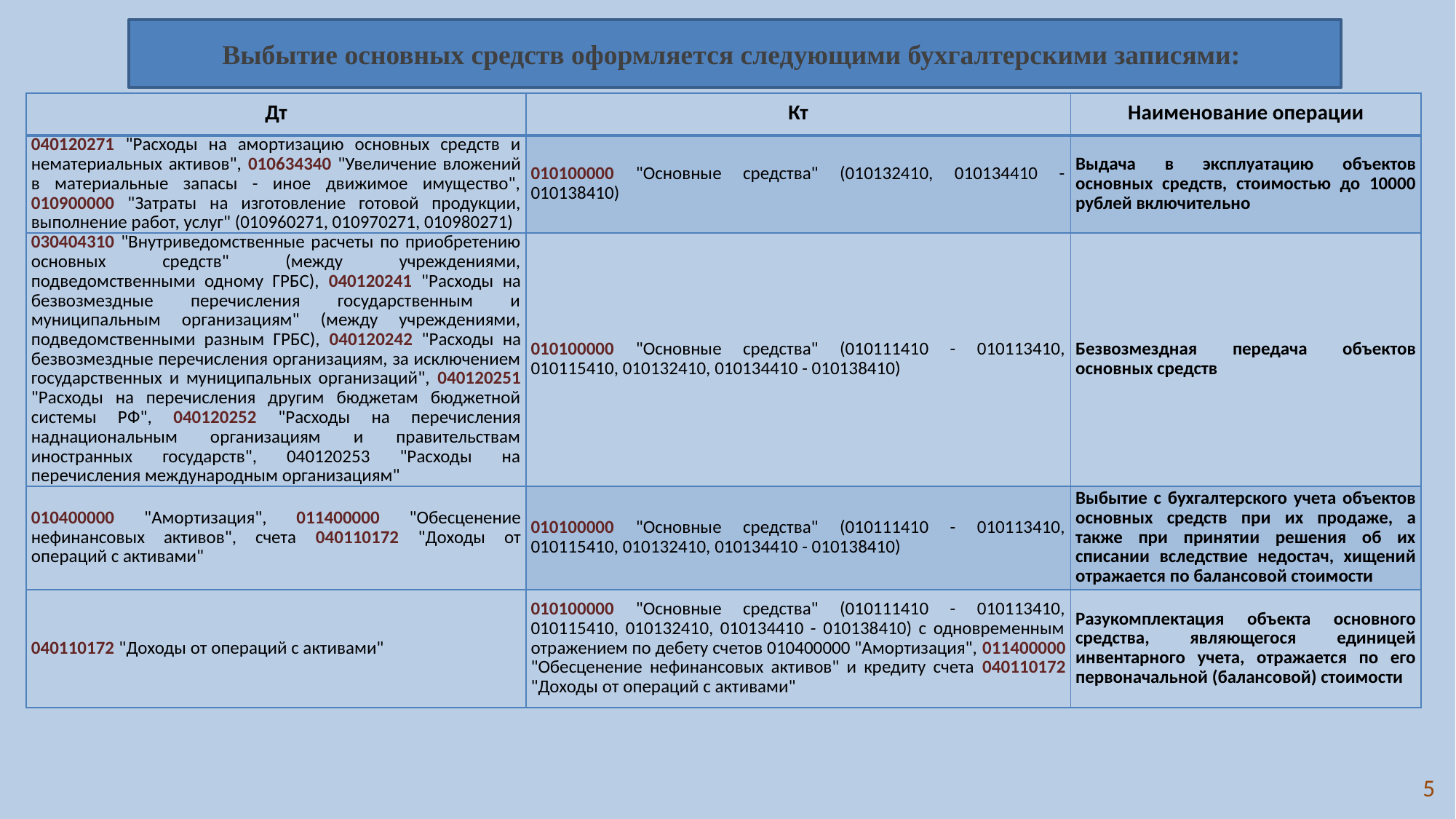

Выбытие основных средств оформляется следующими бухгалтерскими записями:
| Дт | Кт | Наименование операции |
| --- | --- | --- |
| 040120271 "Расходы на амортизацию основных средств и нематериальных активов", 010634340 "Увеличение вложений в материальные запасы - иное движимое имущество", 010900000 "Затраты на изготовление готовой продукции, выполнение работ, услуг" (010960271, 010970271, 010980271) | 010100000 "Основные средства" (010132410, 010134410 - 010138410) | Выдача в эксплуатацию объектов основных средств, стоимостью до 10000 рублей включительно |
| 030404310 "Внутриведомственные расчеты по приобретению основных средств" (между учреждениями, подведомственными одному ГРБС), 040120241 "Расходы на безвозмездные перечисления государственным и муниципальным организациям" (между учреждениями, подведомственными разным ГРБС), 040120242 "Расходы на безвозмездные перечисления организациям, за исключением государственных и муниципальных организаций", 040120251 "Расходы на перечисления другим бюджетам бюджетной системы РФ", 040120252 "Расходы на перечисления наднациональным организациям и правительствам иностранных государств", 040120253 "Расходы на перечисления международным организациям" | 010100000 "Основные средства" (010111410 - 010113410, 010115410, 010132410, 010134410 - 010138410) | Безвозмездная передача объектов основных средств |
| 010400000 "Амортизация", 011400000 "Обесценение нефинансовых активов", счета 040110172 "Доходы от операций с активами" | 010100000 "Основные средства" (010111410 - 010113410, 010115410, 010132410, 010134410 - 010138410) | Выбытие с бухгалтерского учета объектов основных средств при их продаже, а также при принятии решения об их списании вследствие недостач, хищений отражается по балансовой стоимости |
| 040110172 "Доходы от операций с активами" | 010100000 "Основные средства" (010111410 - 010113410, 010115410, 010132410, 010134410 - 010138410) с одновременным отражением по дебету счетов 010400000 "Амортизация", 011400000 "Обесценение нефинансовых активов" и кредиту счета 040110172 "Доходы от операций с активами" | Разукомплектация объекта основного средства, являющегося единицей инвентарного учета, отражается по его первоначальной (балансовой) стоимости |
5